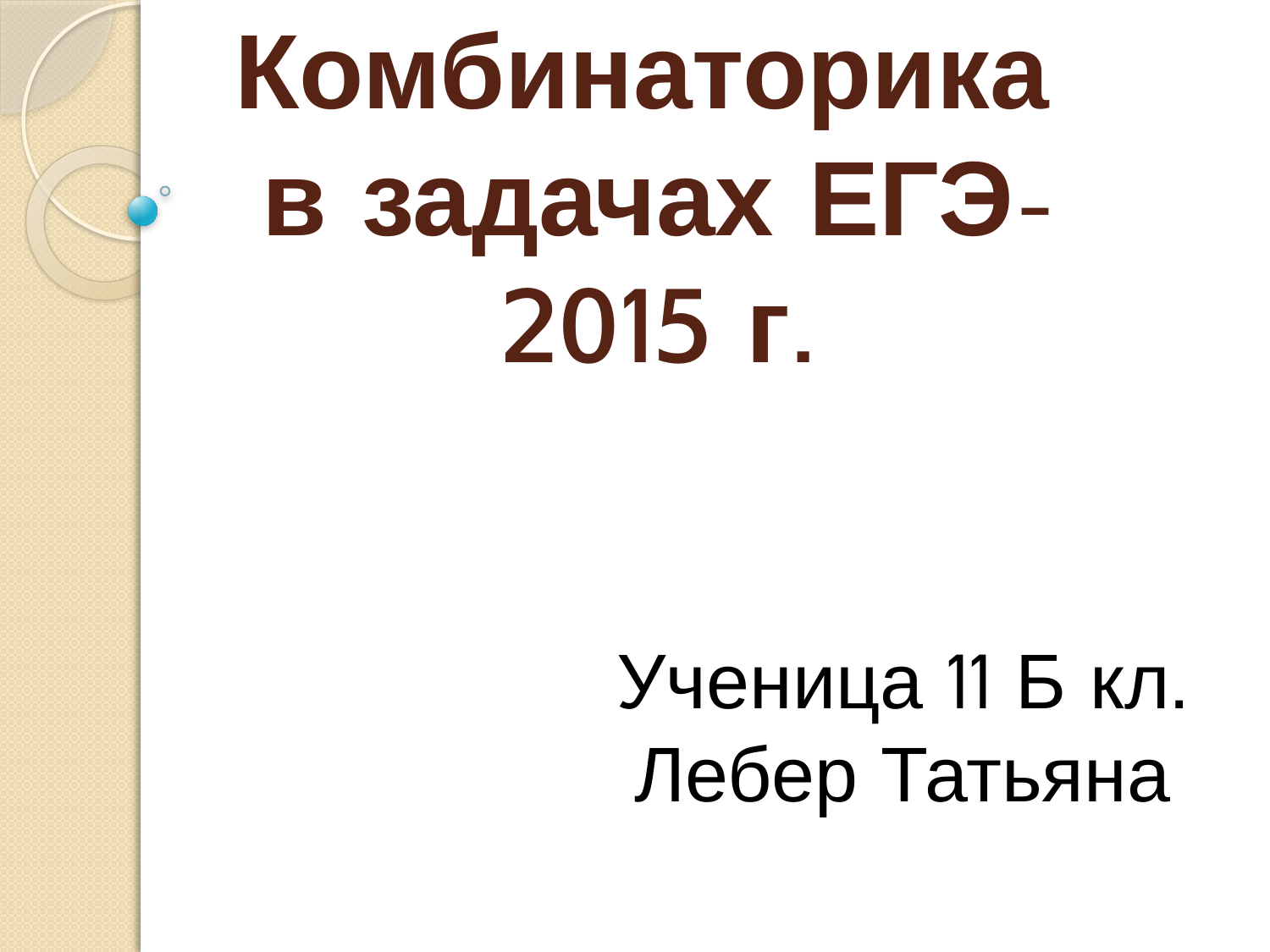

# Комбинаторика в задачах ЕГЭ-2015 г.
Ученица 11 Б кл.
Лебер Татьяна